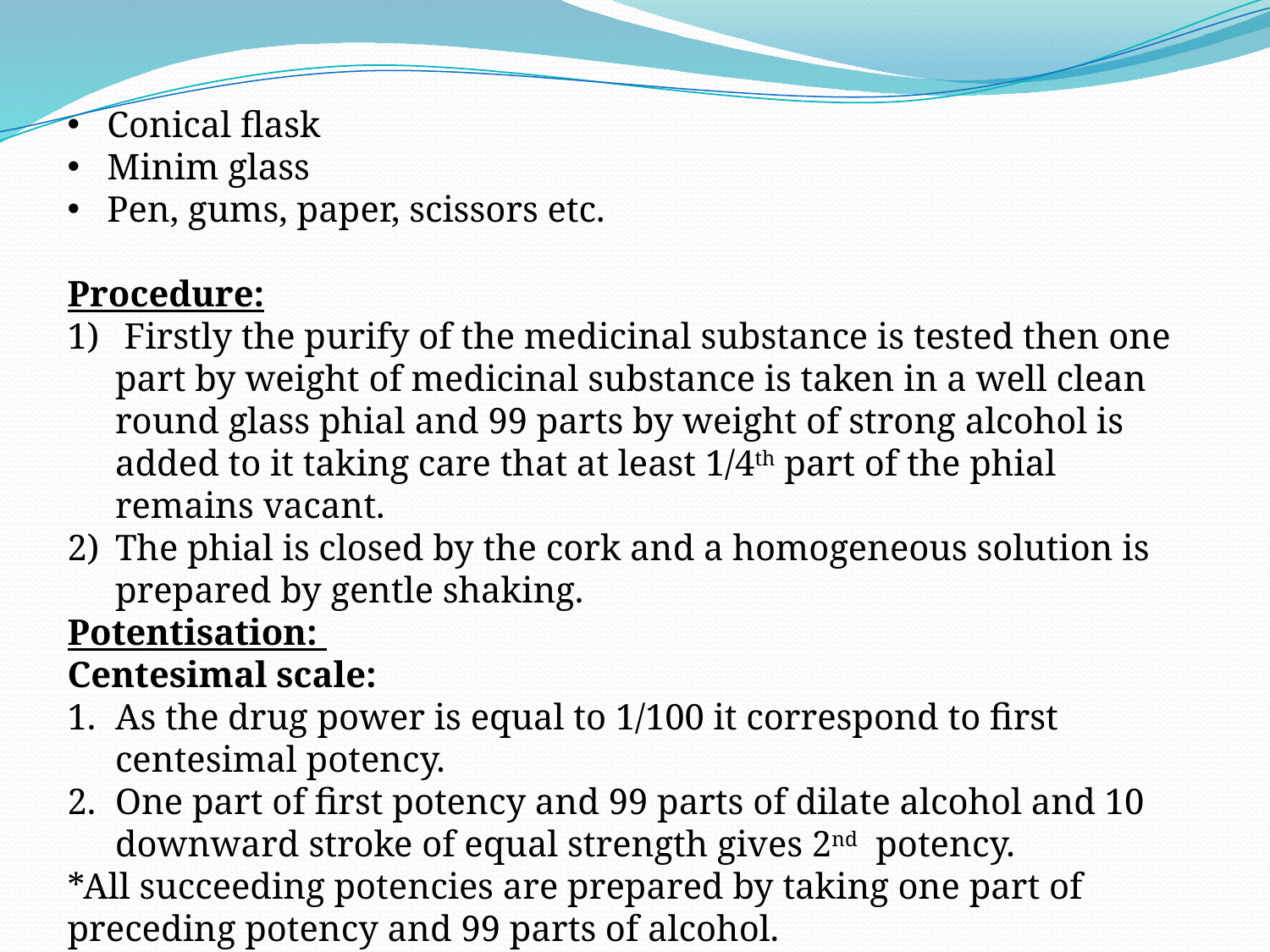

Conical flask
Minim glass
Pen, gums, paper, scissors etc.

Procedure:
 Firstly the purify of the medicinal substance is tested then one part by weight of medicinal substance is taken in a well clean round glass phial and 99 parts by weight of strong alcohol is added to it taking care that at least 1/4th part of the phial remains vacant.
The phial is closed by the cork and a homogeneous solution is prepared by gentle shaking.
Potentisation:
Centesimal scale:
As the drug power is equal to 1/100 it correspond to first centesimal potency.
One part of first potency and 99 parts of dilate alcohol and 10 downward stroke of equal strength gives 2nd  potency.
*All succeeding potencies are prepared by taking one part of preceding potency and 99 parts of alcohol.